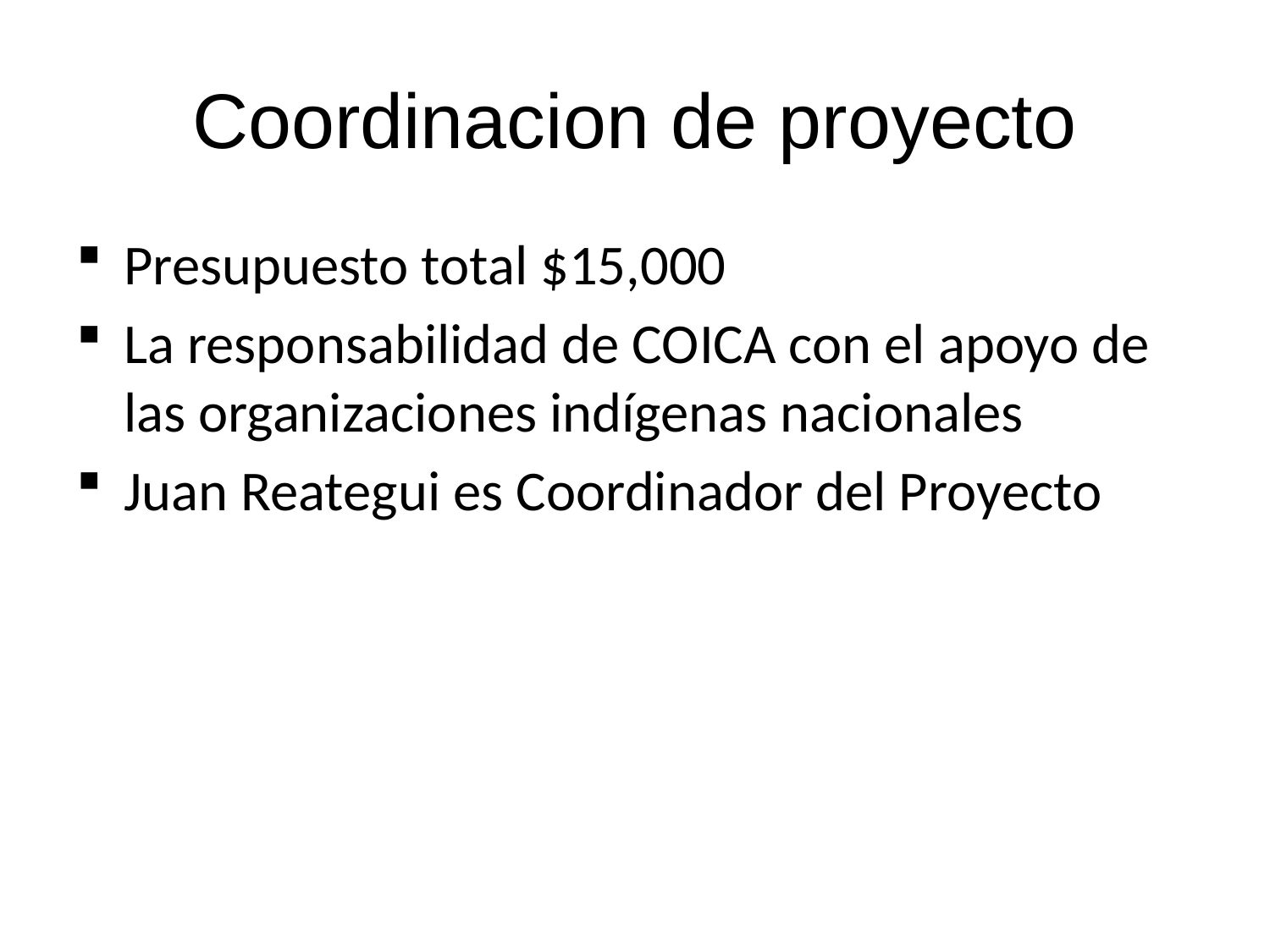

# Coordinacion de proyecto
Presupuesto total $15,000
La responsabilidad de COICA con el apoyo de las organizaciones indígenas nacionales
Juan Reategui es Coordinador del Proyecto